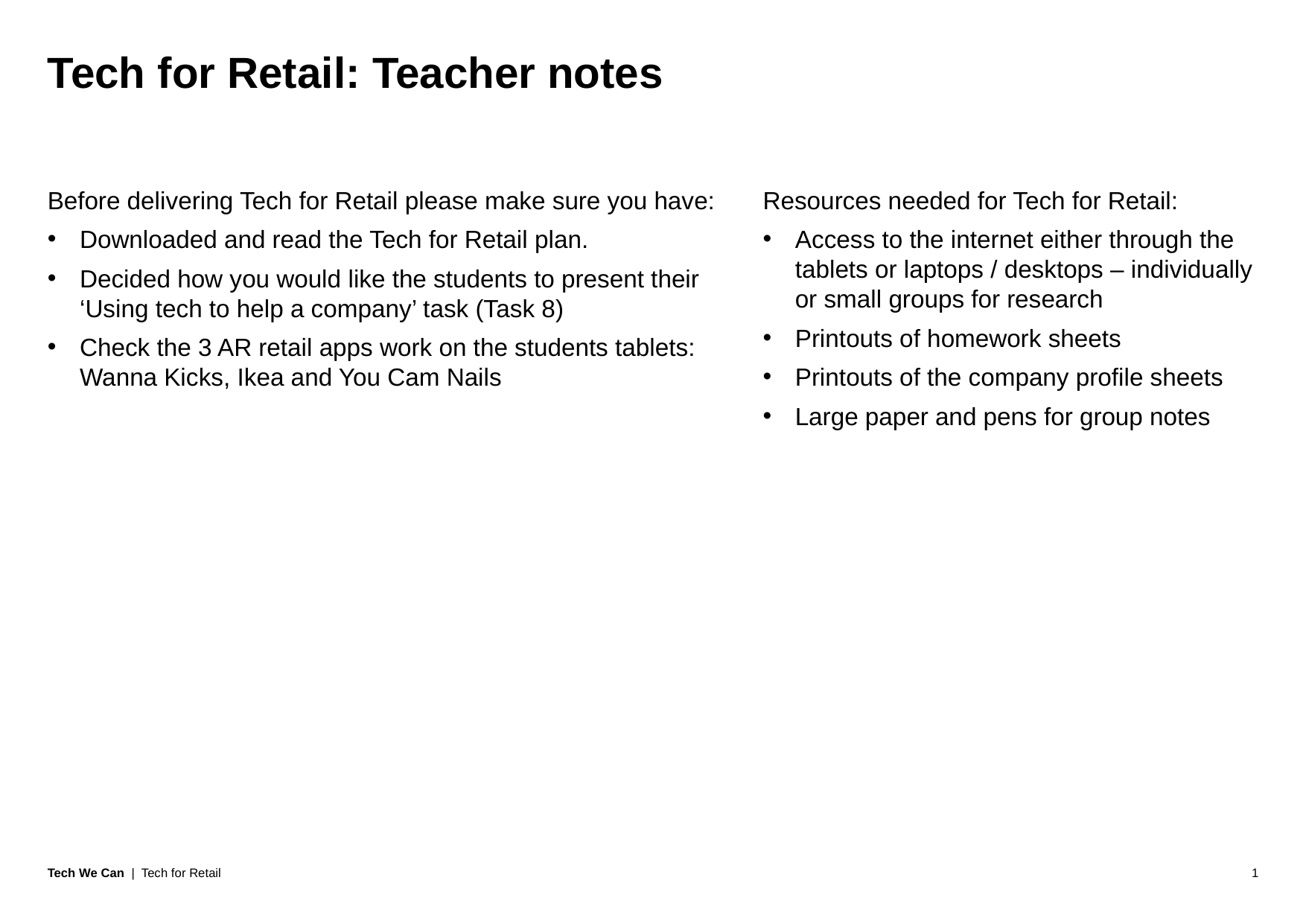

# Tech for Retail: Teacher notes
Resources needed for Tech for Retail:
Access to the internet either through the tablets or laptops / desktops – individually or small groups for research
Printouts of homework sheets
Printouts of the company profile sheets
Large paper and pens for group notes
Before delivering Tech for Retail please make sure you have:
Downloaded and read the Tech for Retail plan.
Decided how you would like the students to present their ‘Using tech to help a company’ task (Task 8)
Check the 3 AR retail apps work on the students tablets: Wanna Kicks, Ikea and You Cam Nails
1